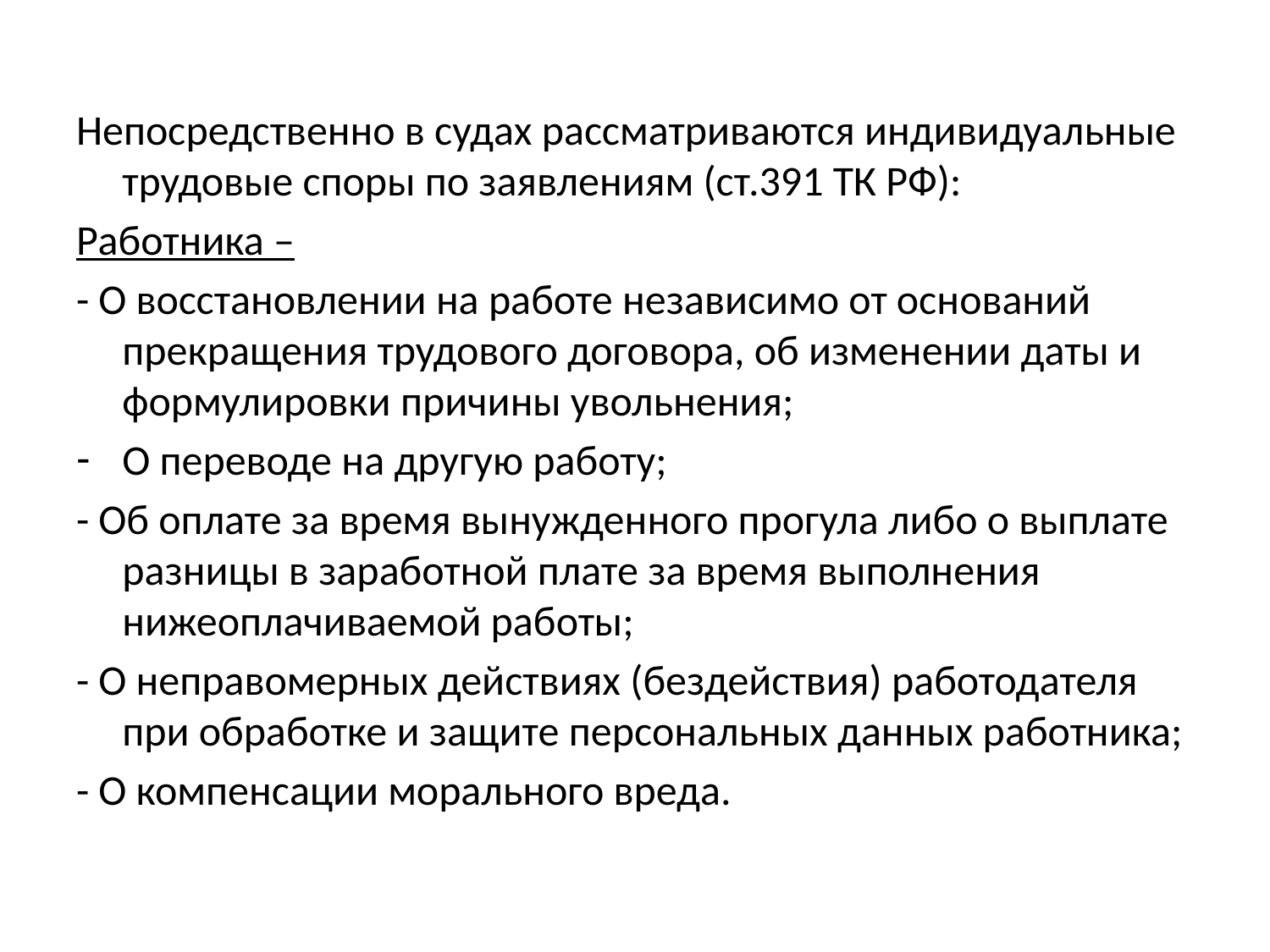

#
Непосредственно в судах рассматриваются индивидуальные трудовые споры по заявлениям (ст.391 ТК РФ):
Работника –
- О восстановлении на работе независимо от оснований прекращения трудового договора, об изменении даты и формулировки причины увольнения;
О переводе на другую работу;
- Об оплате за время вынужденного прогула либо о выплате разницы в заработной плате за время выполнения нижеоплачиваемой работы;
- О неправомерных действиях (бездействия) работодателя при обработке и защите персональных данных работника;
- О компенсации морального вреда.